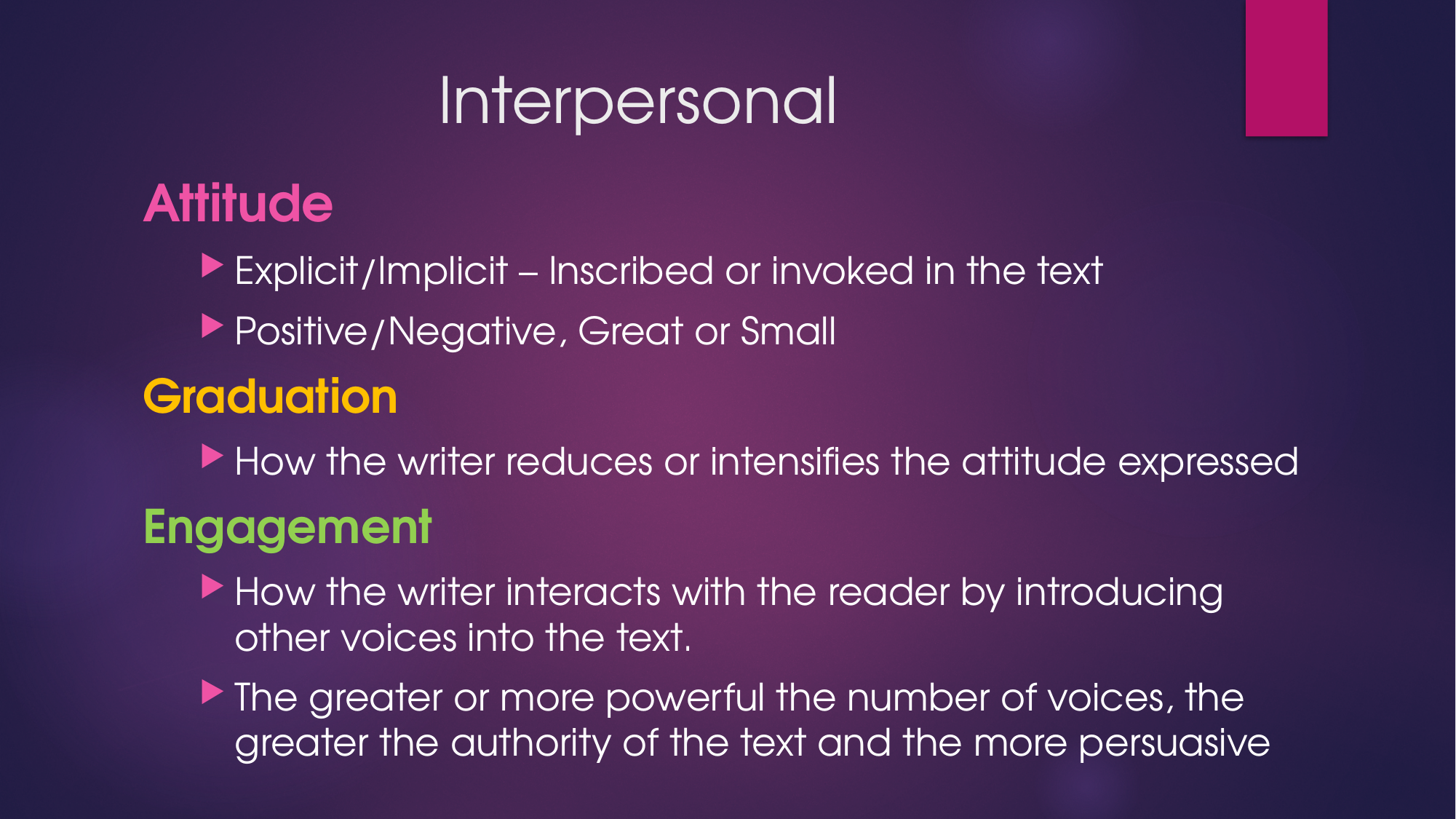

# Interpersonal
Attitude
Explicit/Implicit – Inscribed or invoked in the text
Positive/Negative, Great or Small
Graduation
How the writer reduces or intensifies the attitude expressed
Engagement
How the writer interacts with the reader by introducing other voices into the text.
The greater or more powerful the number of voices, the greater the authority of the text and the more persuasive